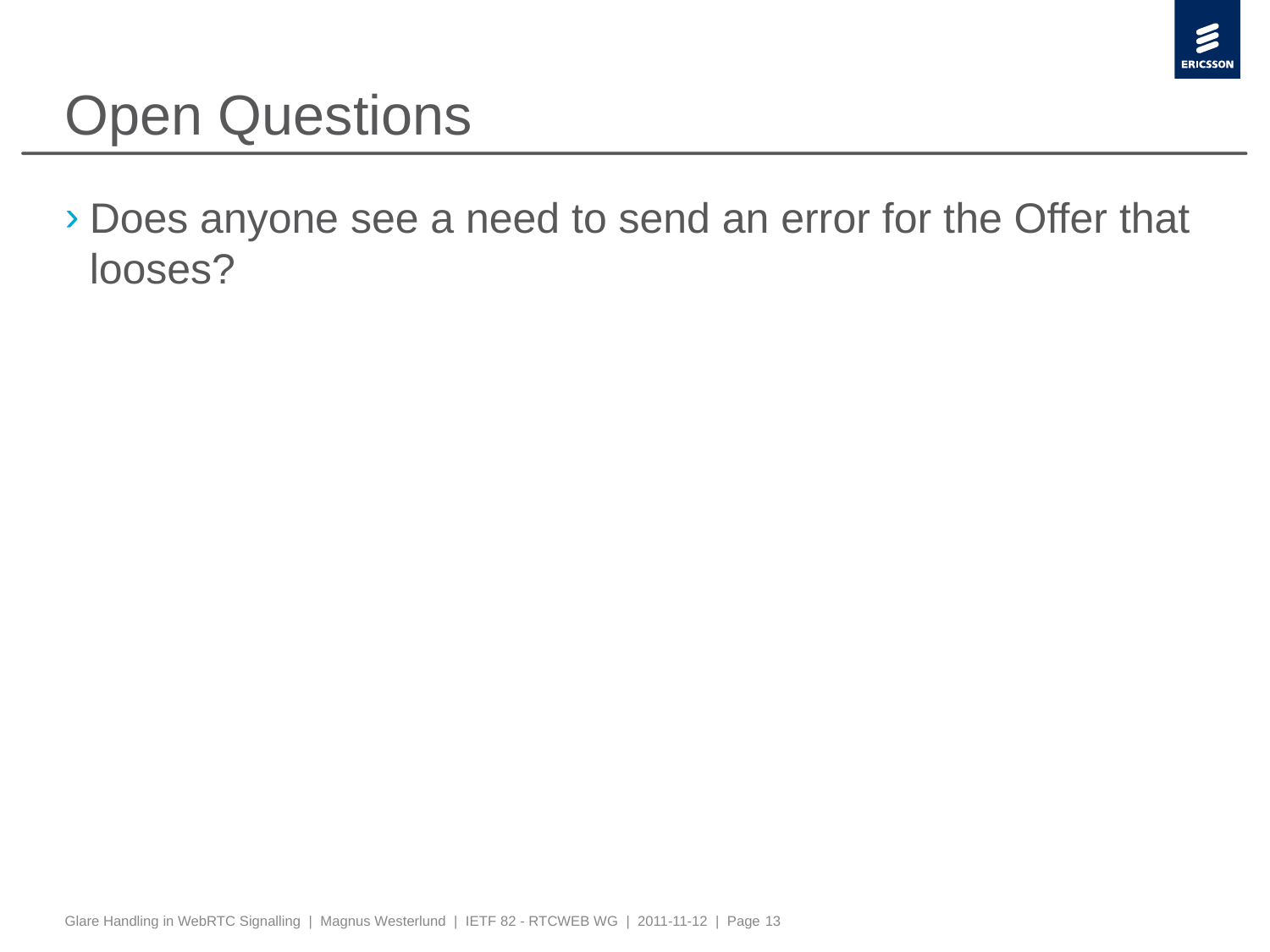

# Open Questions
Does anyone see a need to send an error for the Offer that looses?